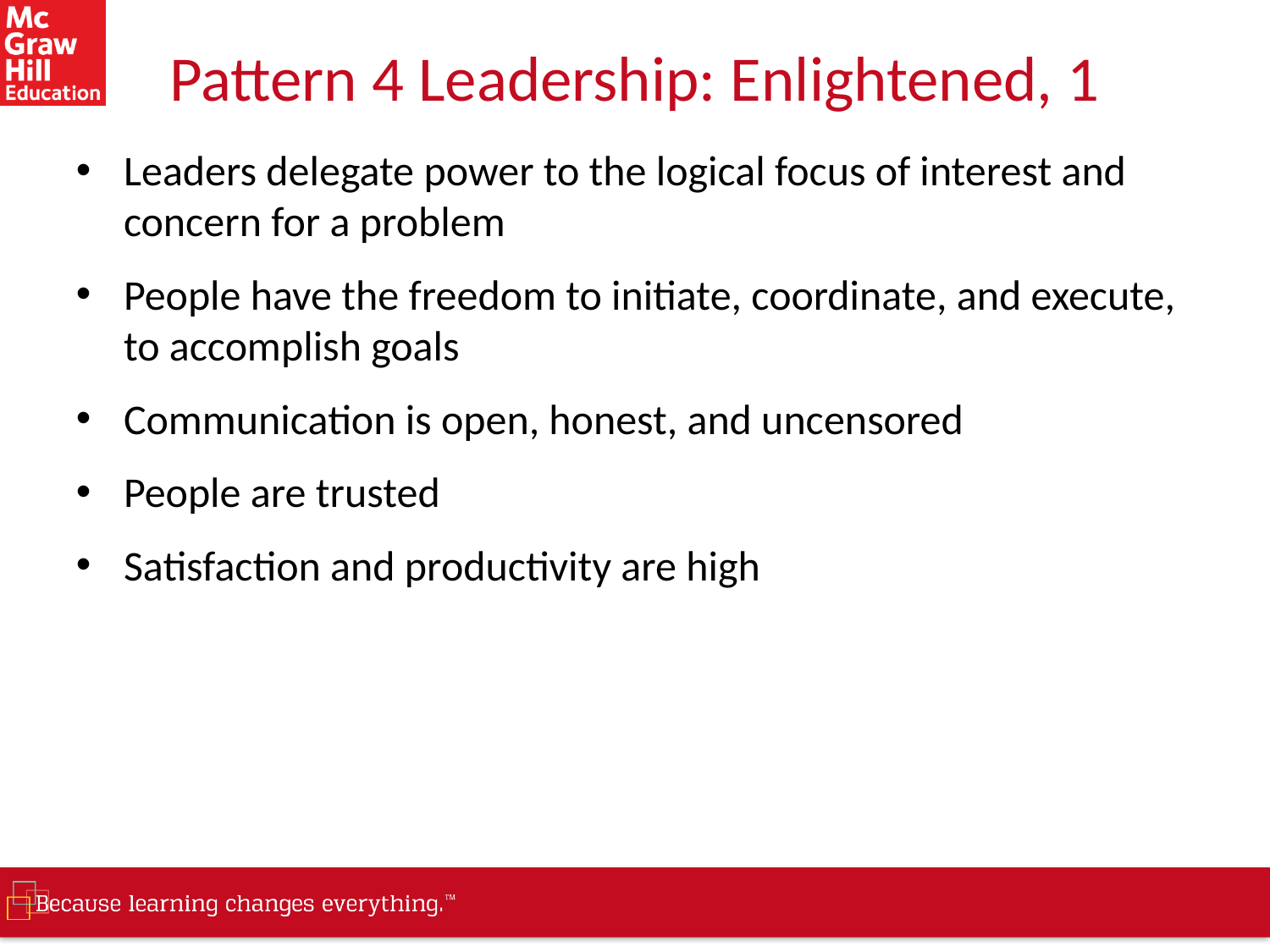

# Pattern 4 Leadership: Enlightened, 1
Leaders delegate power to the logical focus of interest and concern for a problem
People have the freedom to initiate, coordinate, and execute, to accomplish goals
Communication is open, honest, and uncensored
People are trusted
Satisfaction and productivity are high